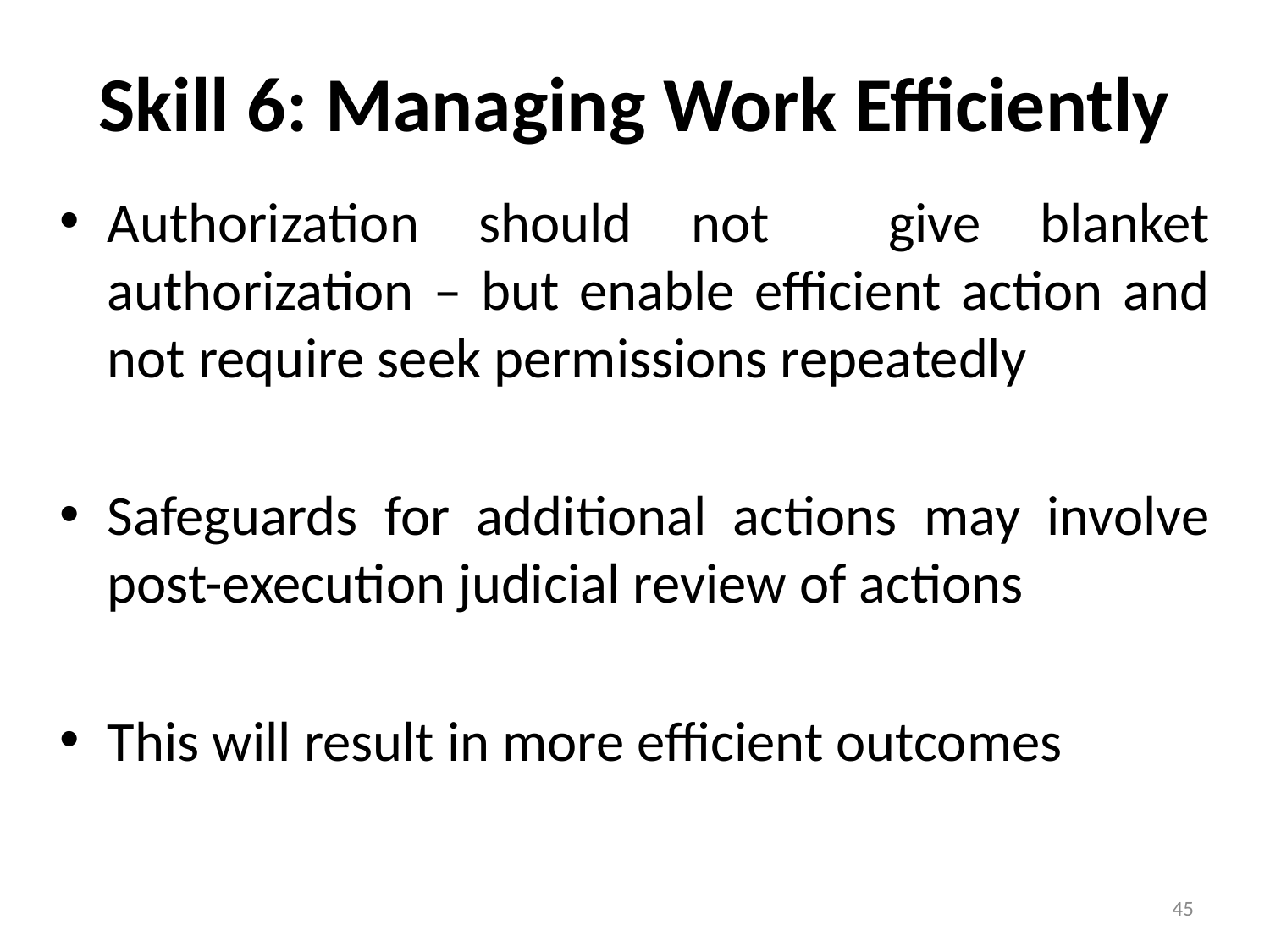

# Skill 6: Managing Work Efficiently
Authorization should not  give blanket authorization – but enable efficient action and not require seek permissions repeatedly

Safeguards for additional actions may involve post-execution judicial review of actions

This will result in more efficient outcomes
45